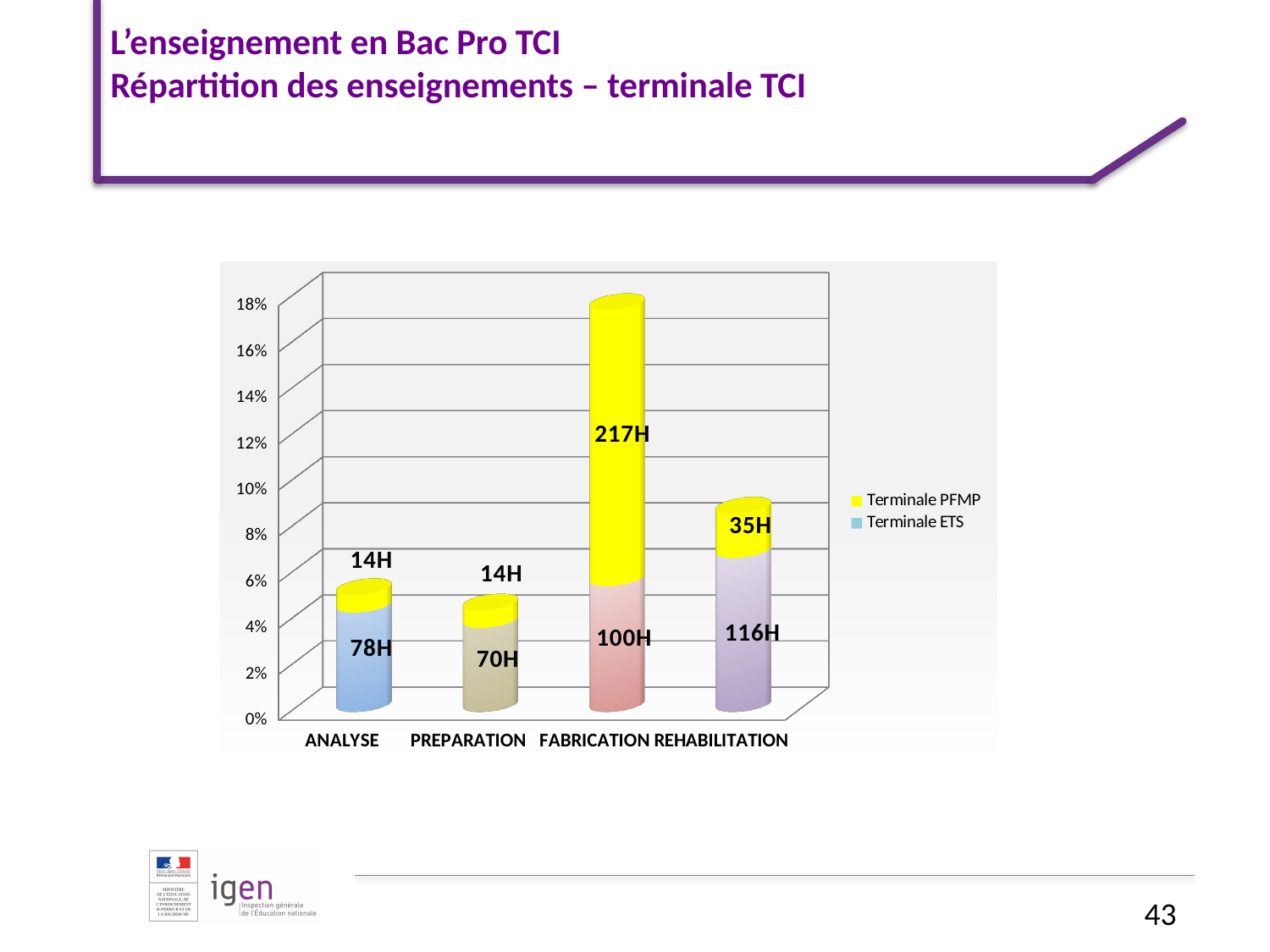

# L’enseignement en Bac Pro TCI Répartition des enseignements – terminale TCI

[unsupported chart]

43